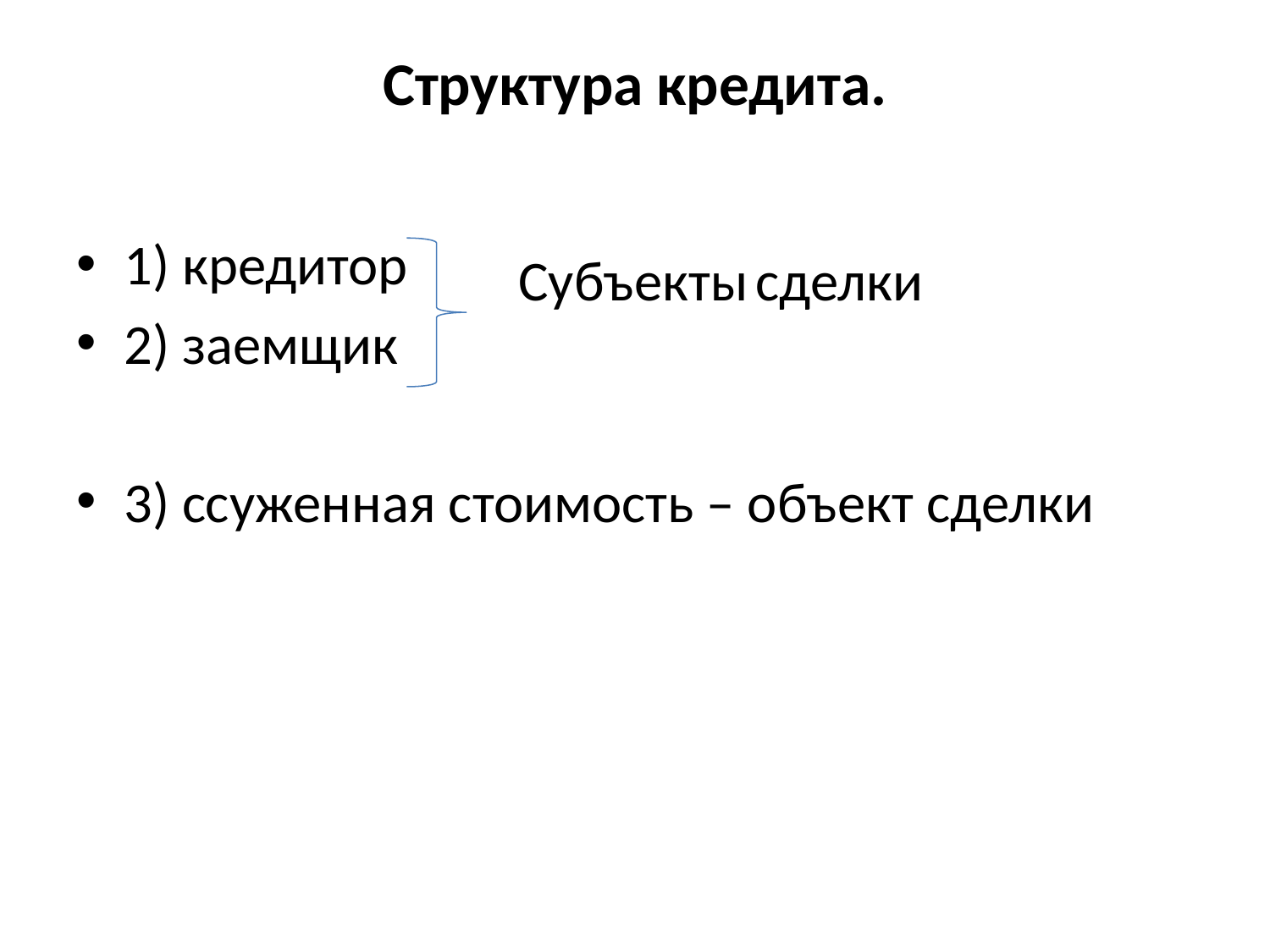

# Структура кредита.
1) кредитор
2) заемщик

3) ссуженная стоимость – объект сделки

Субъекты сделки